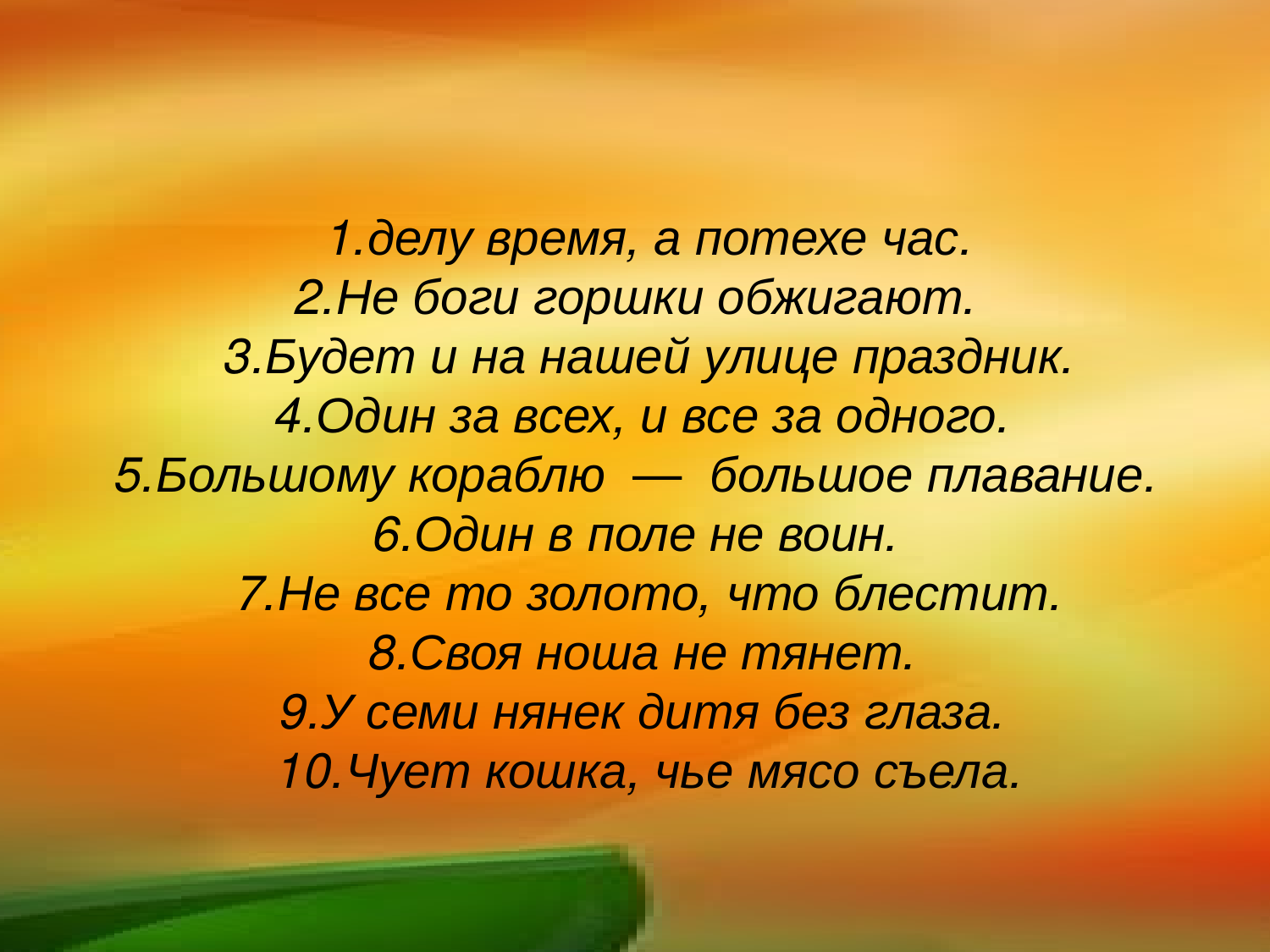

1.делу время, а потехе час.
2.Не боги горшки обжигают. 
3.Будет и на нашей улице праздник.
4.Один за всех, и все за одного.
5.Большому кораблю  —  большое плавание. 
6.Один в поле не воин. 
7.Не все то золото, что блестит.
8.Своя ноша не тянет.
9.У семи нянек дитя без глаза.
10.Чует кошка, чье мясо съела.